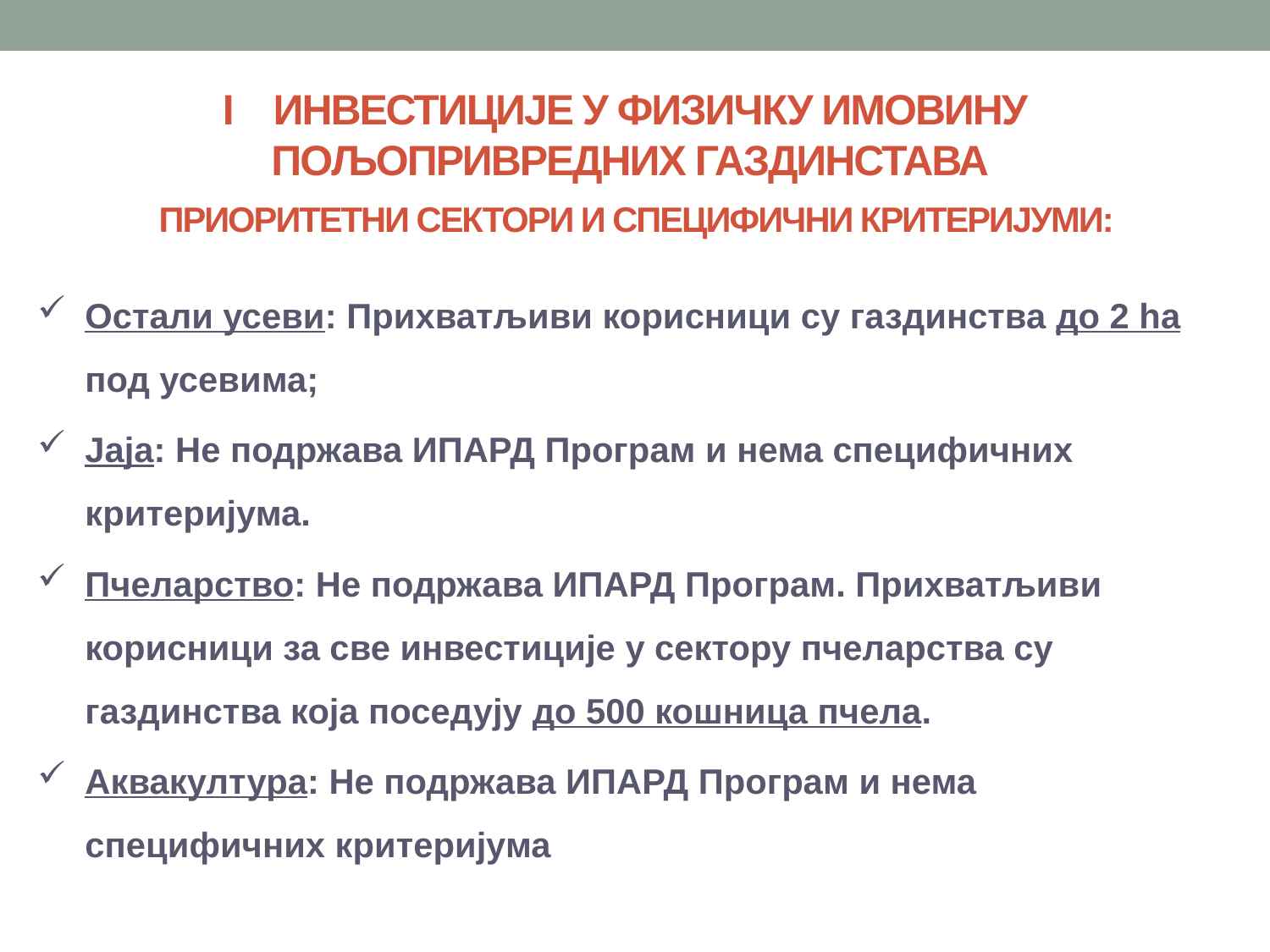

I    Инвестиције у физичку имовину
пољопривредних газдинстава
Приоритетни сектори и специфични критеријуми:
Остали усеви: Прихватљиви корисници су газдинства до 2 hа под усевима;
Jaja: Не подржава ИПАРД Програм и нема специфичних критеријума.
Пчеларство: Не подржава ИПАРД Програм. Прихватљиви корисници за све инвестиције у сектору пчеларства су газдинства која поседују до 500 кошница пчела.
Аквакултура: Не подржава ИПАРД Програм и нема специфичних критеријума